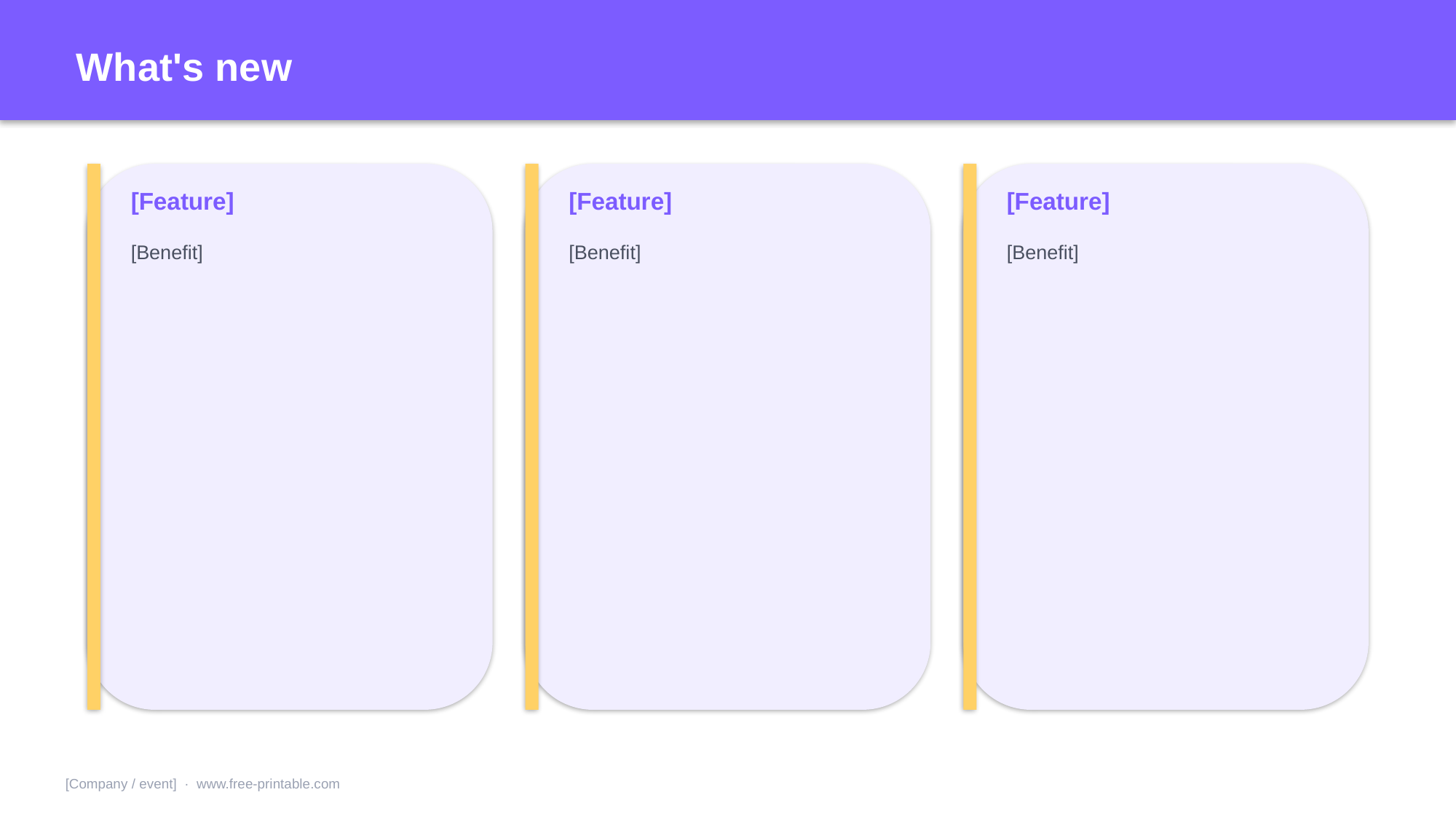

What's new

[Feature]
[Feature]
[Feature]
[Benefit]
[Benefit]
[Benefit]
[Company / event]  ·  www.free-printable.com